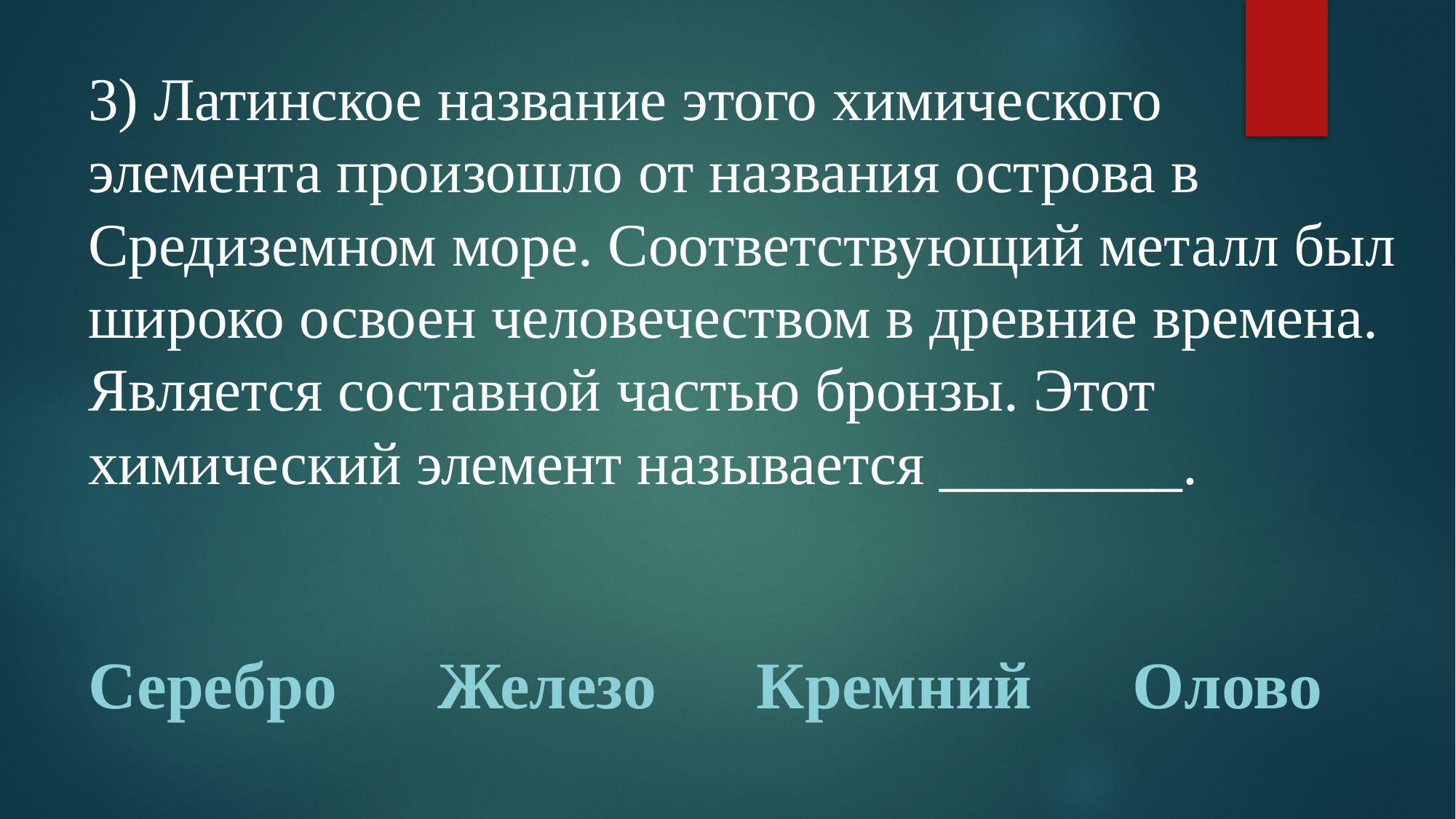

# 3) Латинское название этого химического элемента произошло от названия острова в Средиземном море. Соответствующий металл был широко освоен человечеством в древние времена. Является составной частью бронзы. Этот химический элемент называется ________. Серебро      Железо      Кремний      Олово